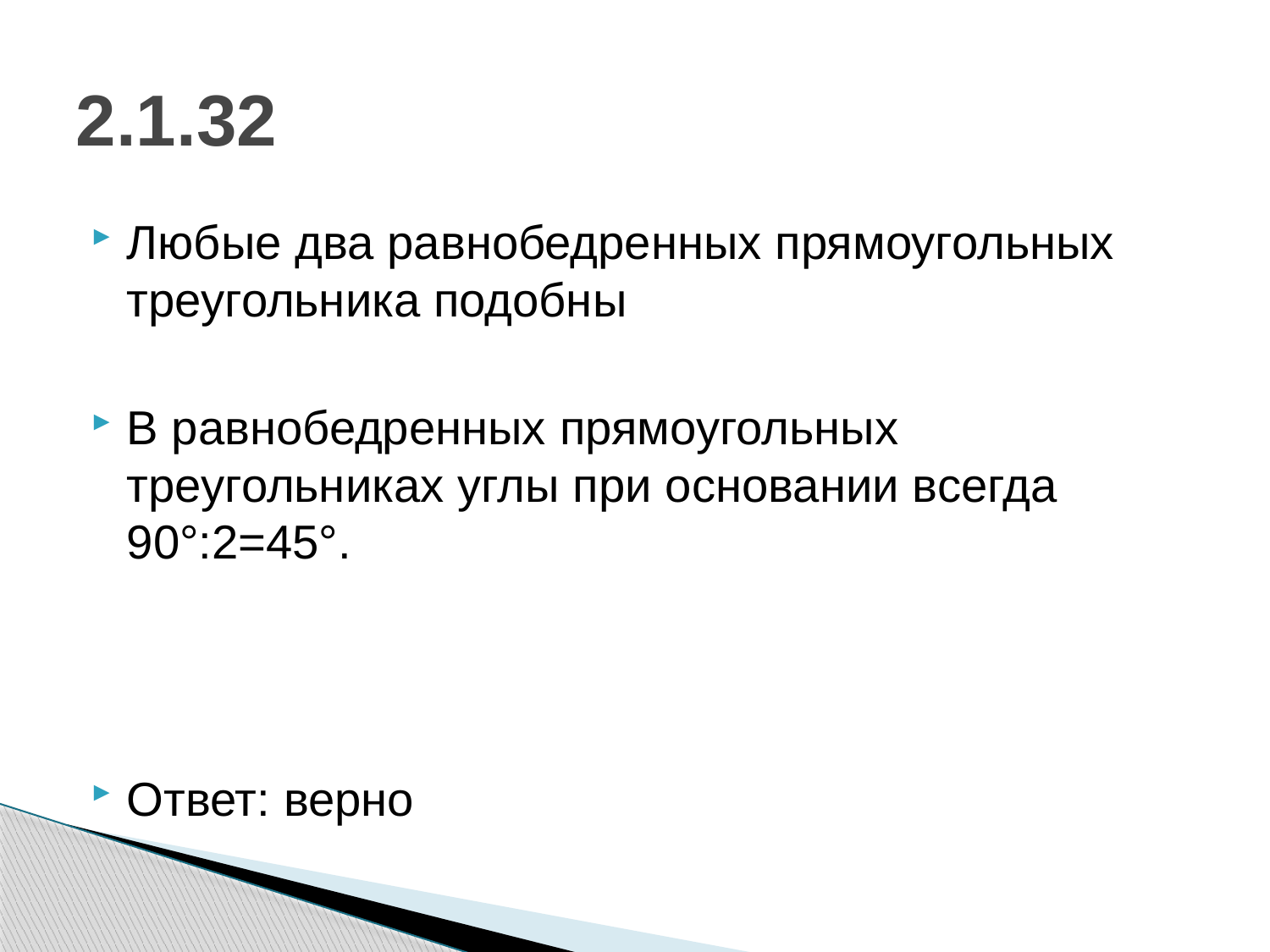

# 2.1.32
Любые два равнобедренных прямоугольных треугольника подобны

В равнобедренных прямоугольных треугольниках углы при основании всегда 90°:2=45°.

Ответ: верно